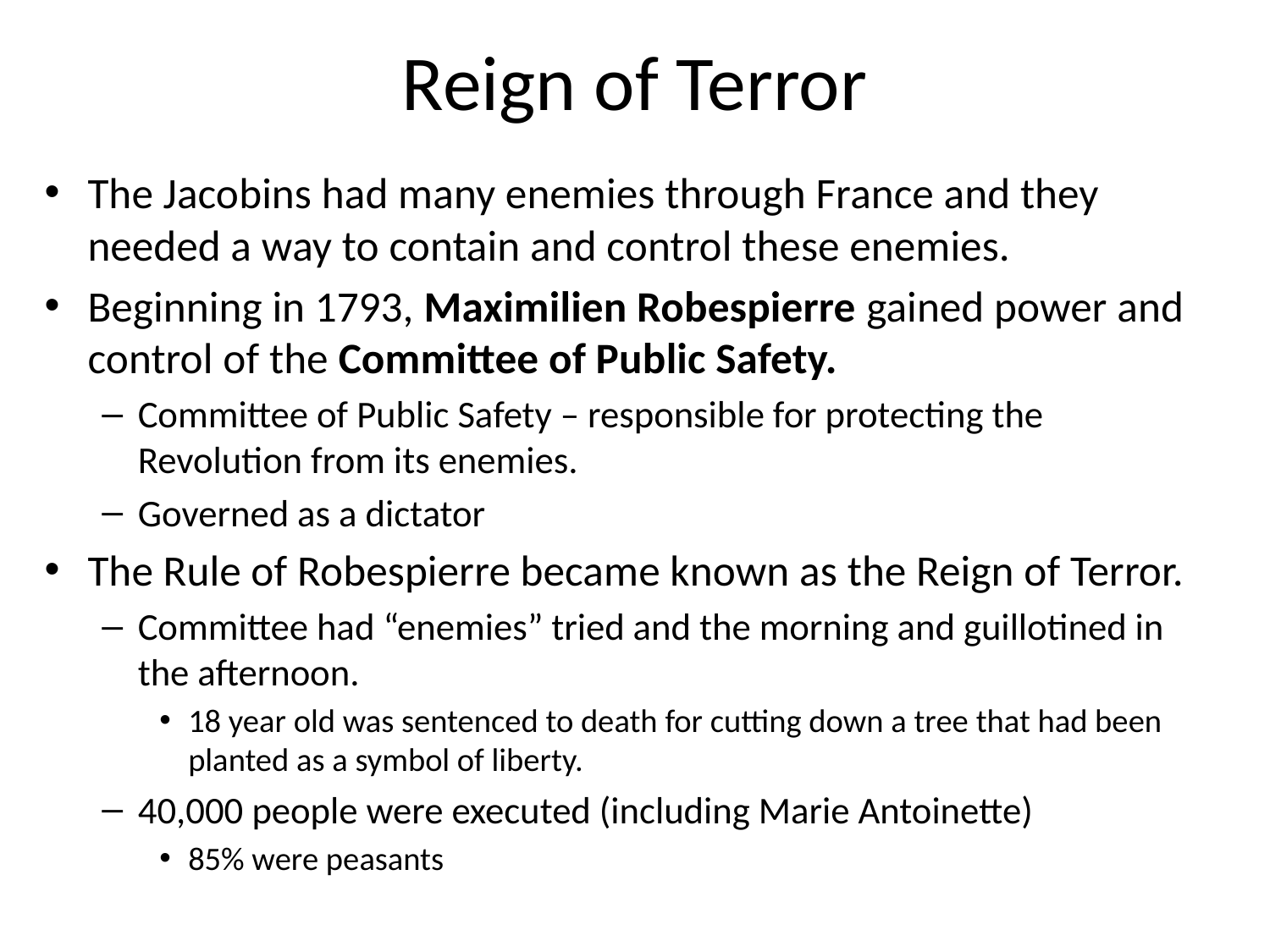

# Reign of Terror
The Jacobins had many enemies through France and they needed a way to contain and control these enemies.
Beginning in 1793, Maximilien Robespierre gained power and control of the Committee of Public Safety.
Committee of Public Safety – responsible for protecting the Revolution from its enemies.
Governed as a dictator
The Rule of Robespierre became known as the Reign of Terror.
Committee had “enemies” tried and the morning and guillotined in the afternoon.
18 year old was sentenced to death for cutting down a tree that had been planted as a symbol of liberty.
40,000 people were executed (including Marie Antoinette)
85% were peasants